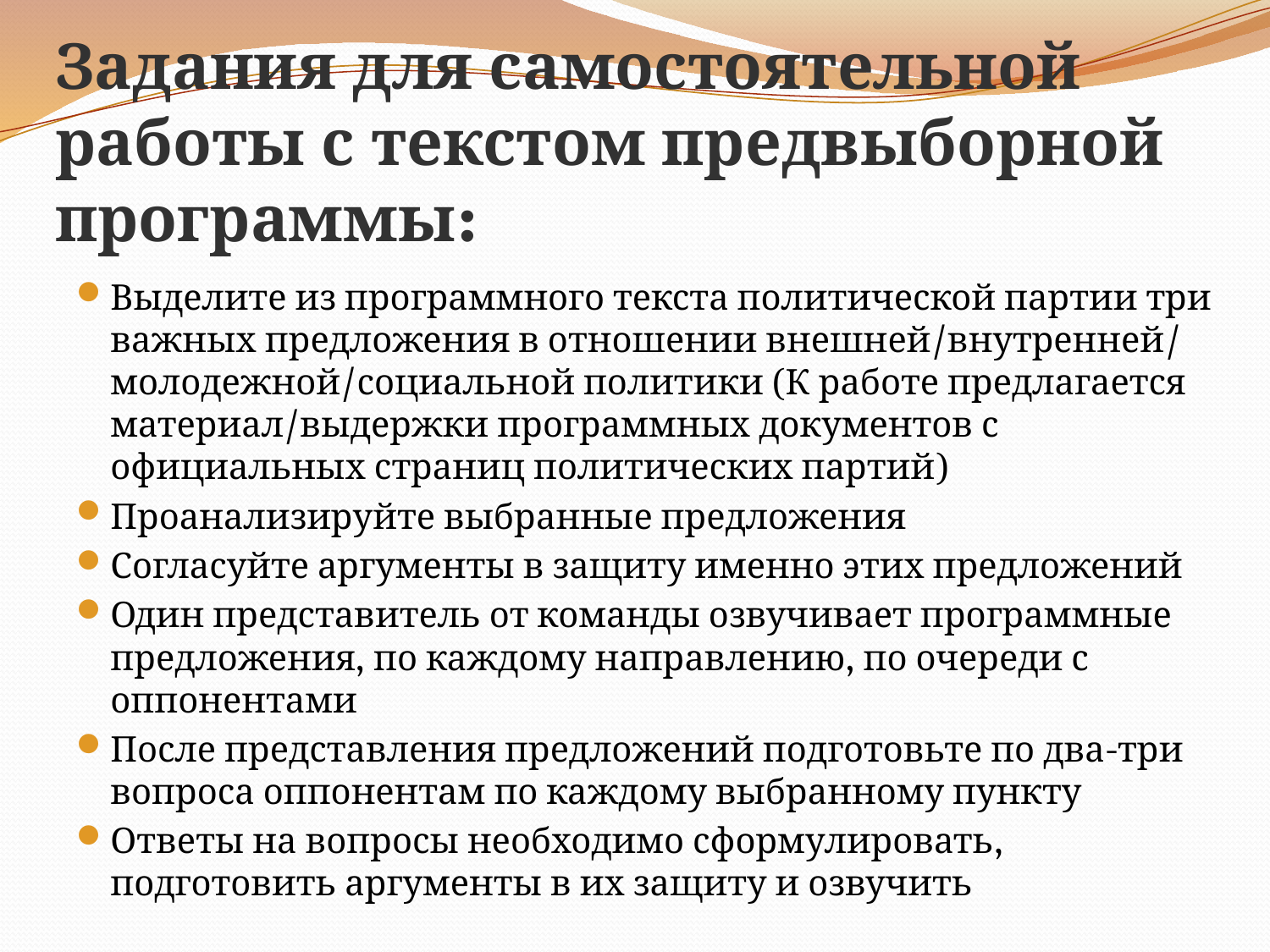

# Задания для самостоятельной работы с текстом предвыборной программы:
Выделите из программного текста политической партии три важных предложения в отношении внешней/внутренней/ молодежной/социальной политики (К работе предлагается материал/выдержки программных документов с официальных страниц политических партий)
Проанализируйте выбранные предложения
Согласуйте аргументы в защиту именно этих предложений
Один представитель от команды озвучивает программные предложения, по каждому направлению, по очереди с оппонентами
После представления предложений подготовьте по два-три вопроса оппонентам по каждому выбранному пункту
Ответы на вопросы необходимо сформулировать, подготовить аргументы в их защиту и озвучить